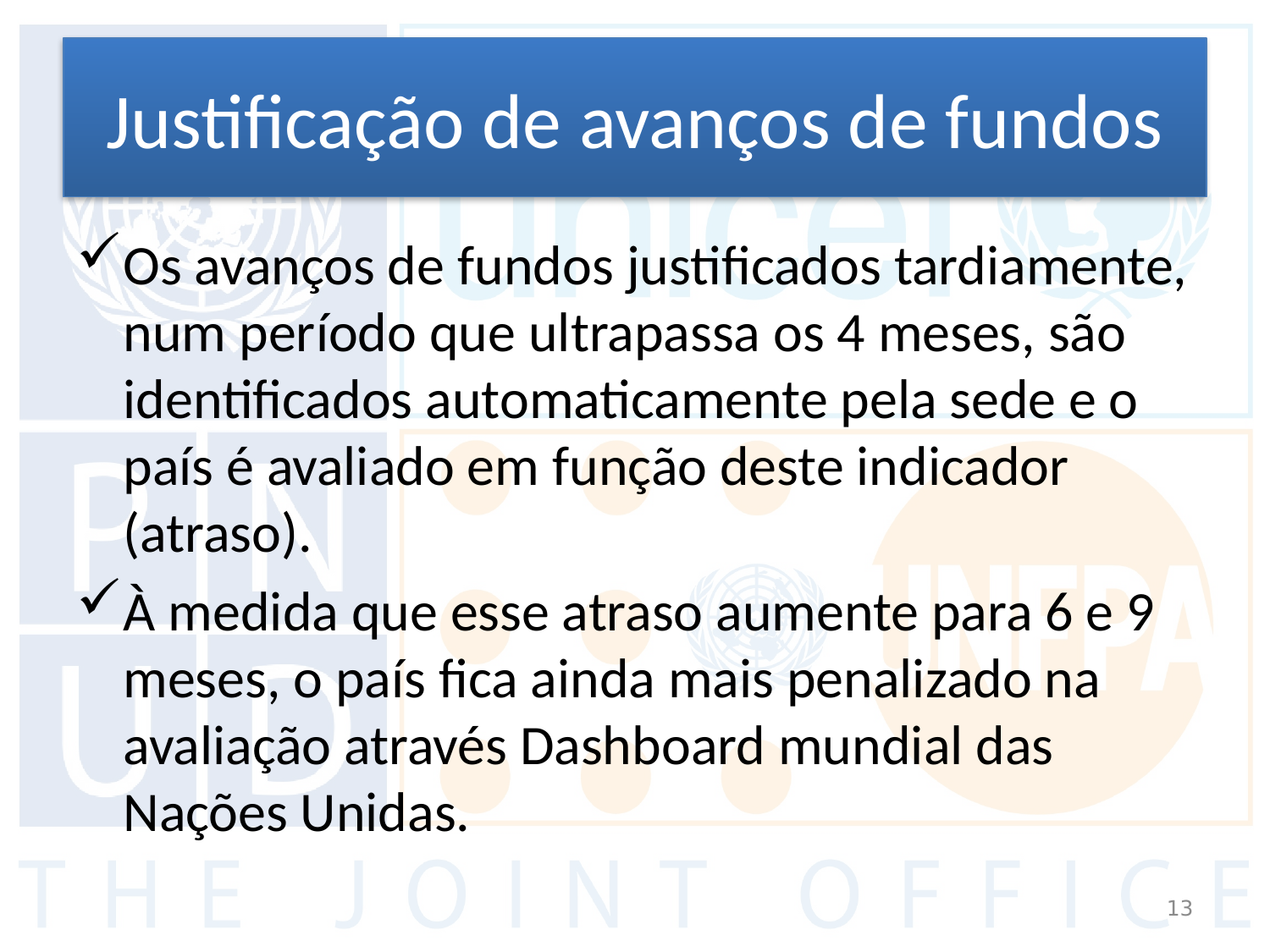

# Justificação de avanços de fundos
Os avanços de fundos justificados tardiamente, num período que ultrapassa os 4 meses, são identificados automaticamente pela sede e o país é avaliado em função deste indicador (atraso).
À medida que esse atraso aumente para 6 e 9 meses, o país fica ainda mais penalizado na avaliação através Dashboard mundial das Nações Unidas.

13